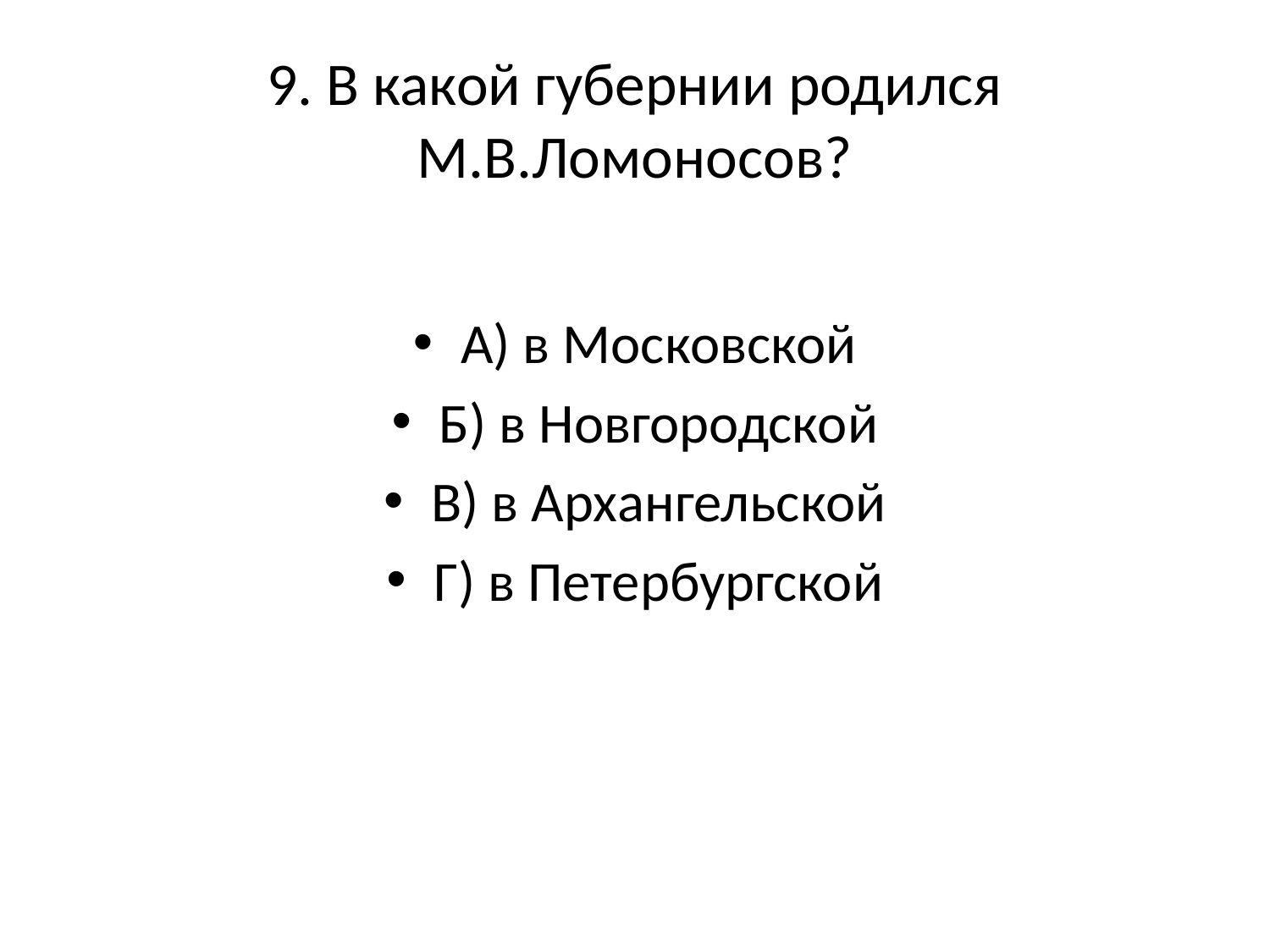

# 9. В какой губернии родился М.В.Ломоносов?

А) в Московской
Б) в Новгородской
В) в Архангельской
Г) в Петербургской